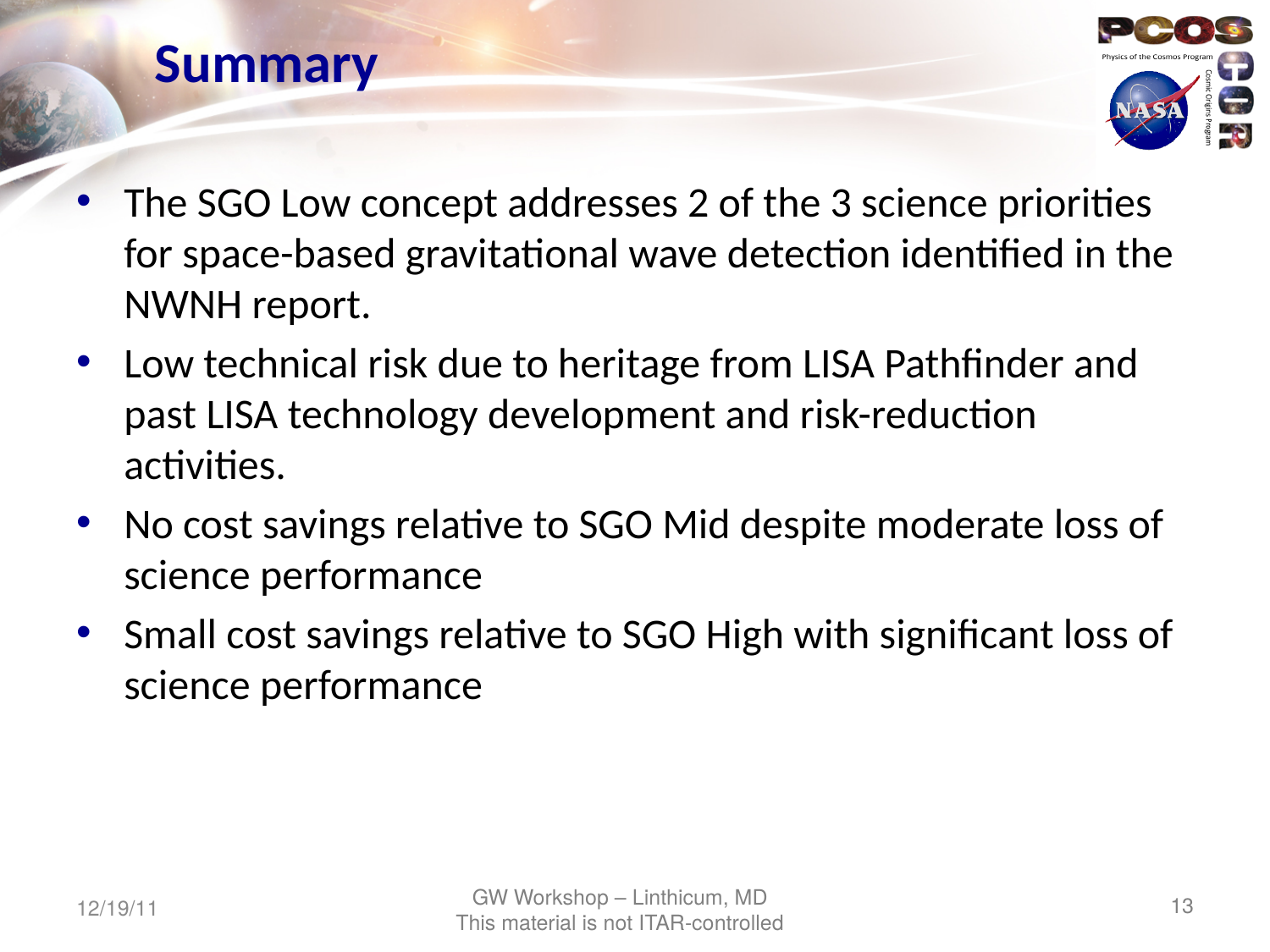

# Summary
The SGO Low concept addresses 2 of the 3 science priorities for space-based gravitational wave detection identified in the NWNH report.
Low technical risk due to heritage from LISA Pathfinder and past LISA technology development and risk-reduction activities.
No cost savings relative to SGO Mid despite moderate loss of science performance
Small cost savings relative to SGO High with significant loss of science performance
12/19/11
13